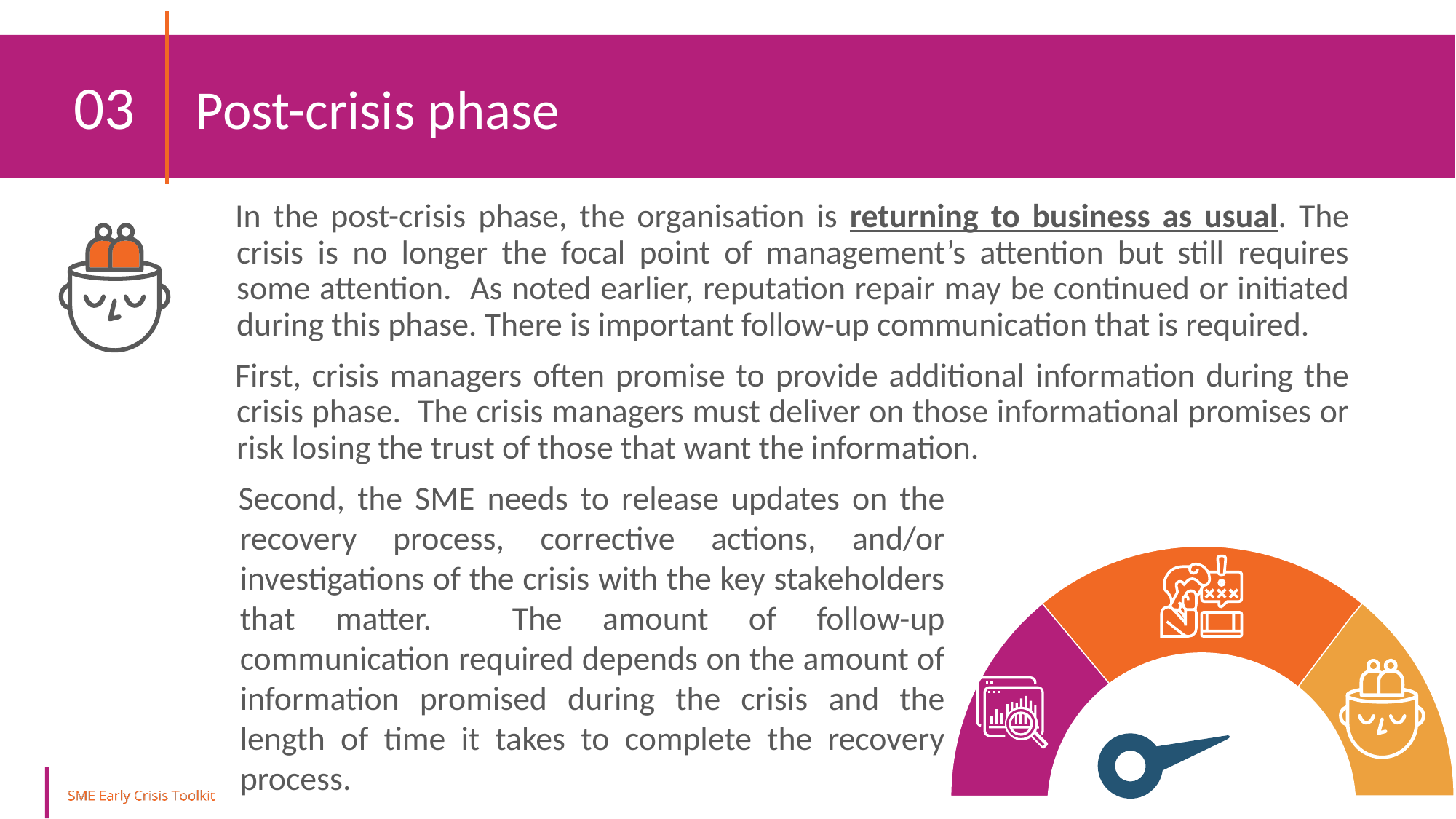

03 	 Post-crisis phase

In the post-crisis phase, the organisation is returning to business as usual. The crisis is no longer the focal point of management’s attention but still requires some attention.  As noted earlier, reputation repair may be continued or initiated during this phase. There is important follow-up communication that is required.
First, crisis managers often promise to provide additional information during the crisis phase.  The crisis managers must deliver on those informational promises or risk losing the trust of those that want the information.

Second, the SME needs to release updates on the recovery process, corrective actions, and/or investigations of the crisis with the key stakeholders that matter.  The amount of follow-up communication required depends on the amount of information promised during the crisis and the length of time it takes to complete the recovery process.